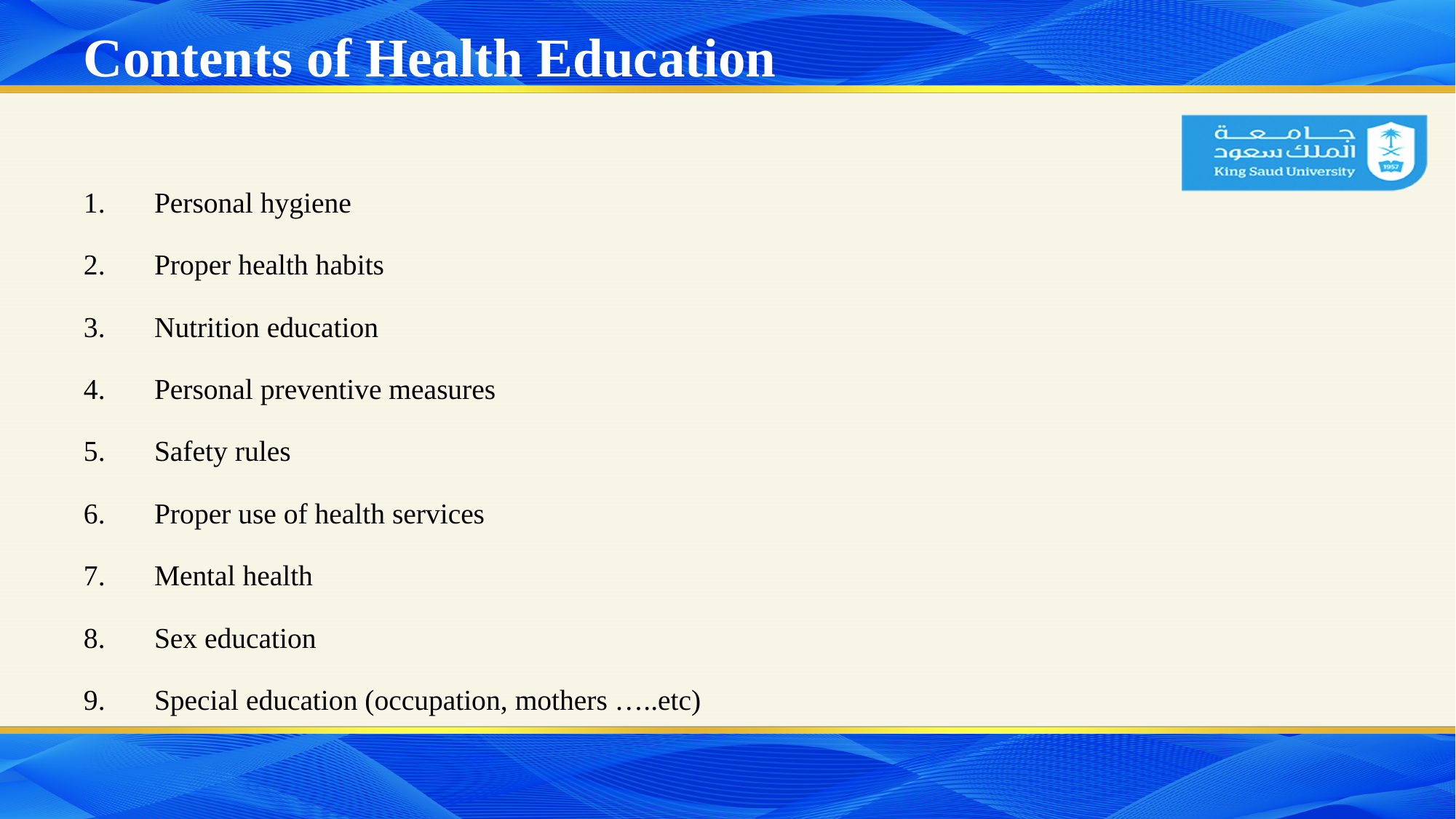

# Contents of Health Education
Personal hygiene
Proper health habits
Nutrition education
Personal preventive measures
Safety rules
Proper use of health services
Mental health
Sex education
Special education (occupation, mothers …..etc)